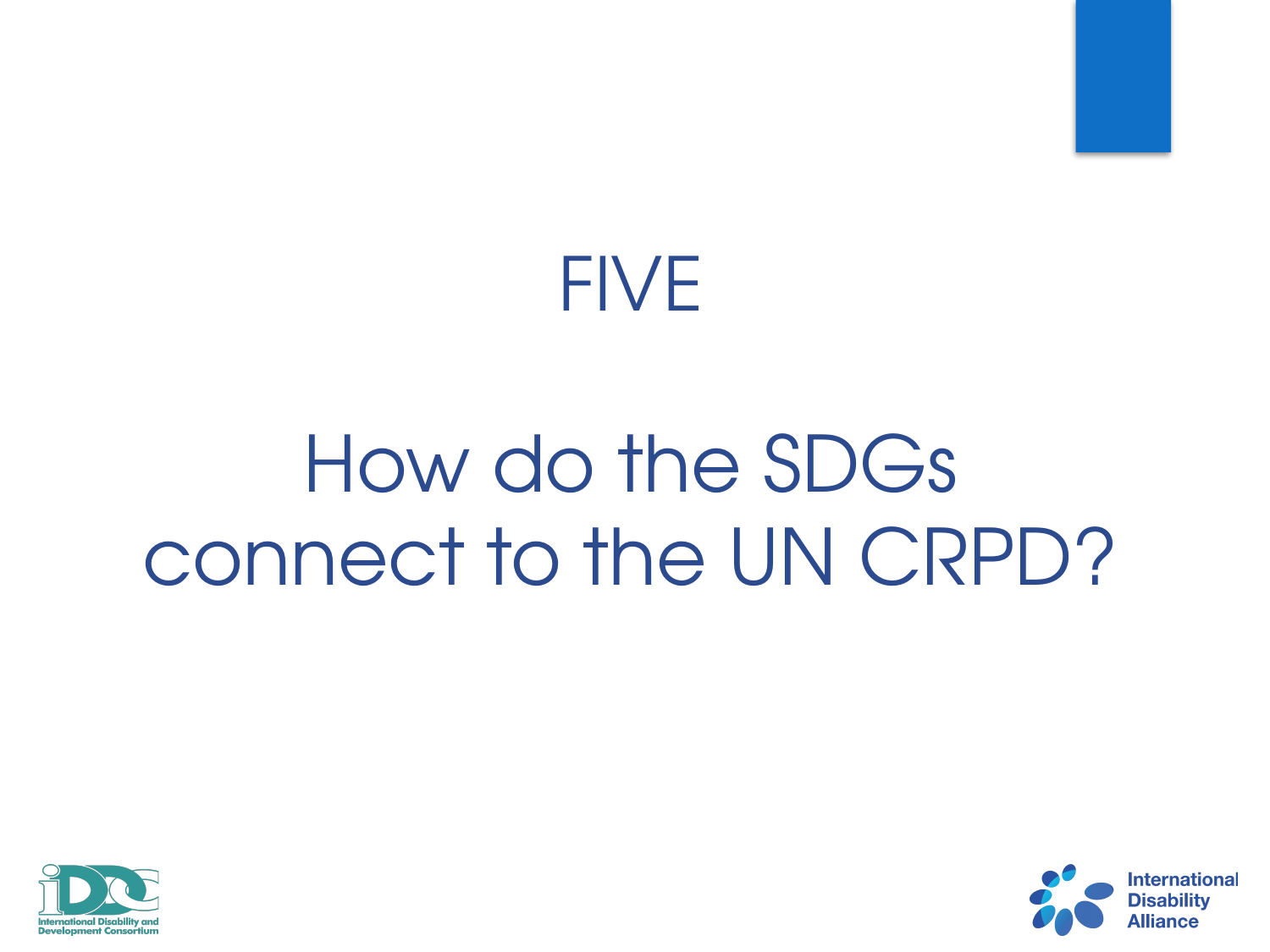

# FIVE How do the SDGs connect to the UN CRPD?